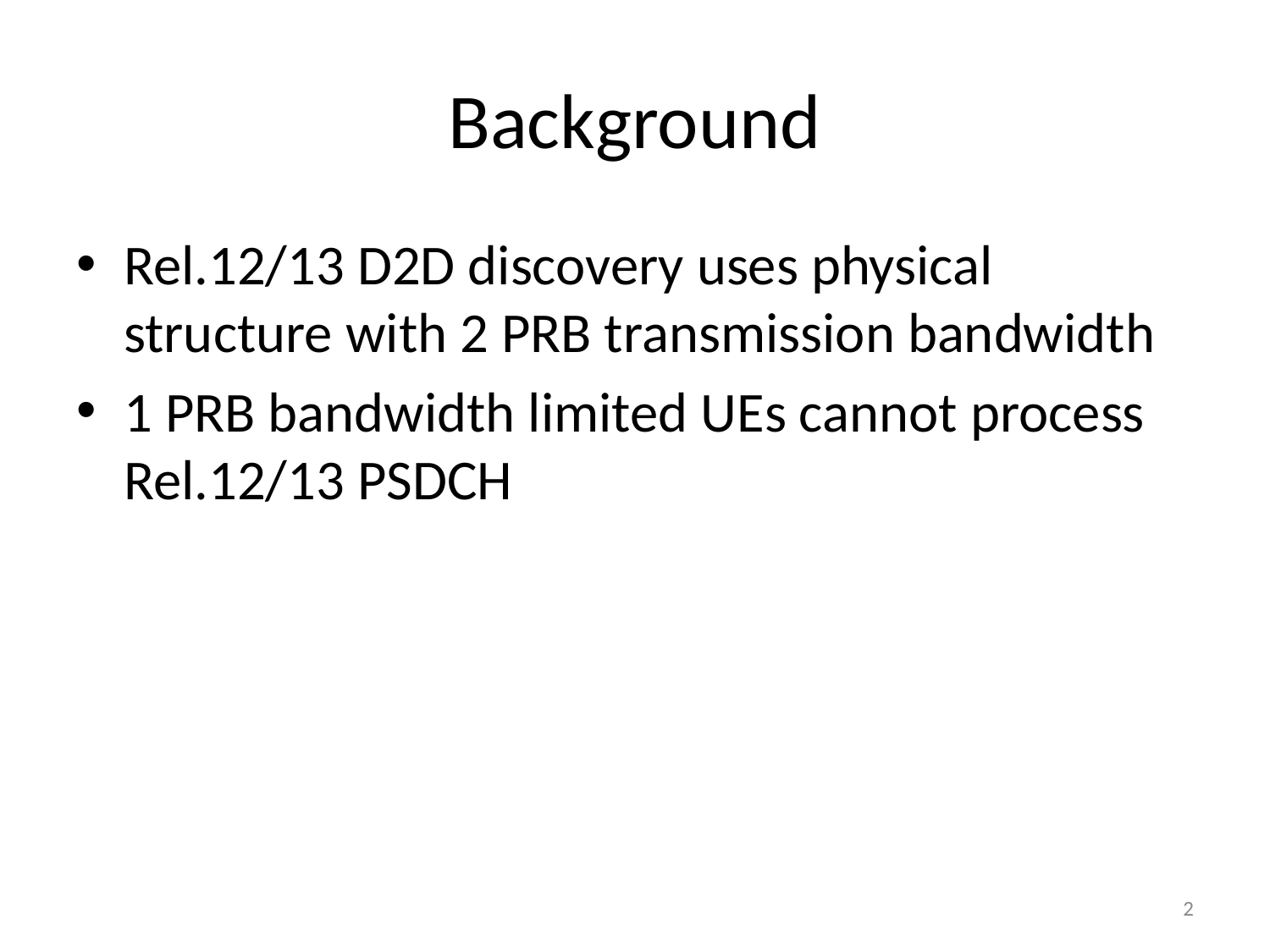

# Background
Rel.12/13 D2D discovery uses physical structure with 2 PRB transmission bandwidth
1 PRB bandwidth limited UEs cannot process Rel.12/13 PSDCH

2